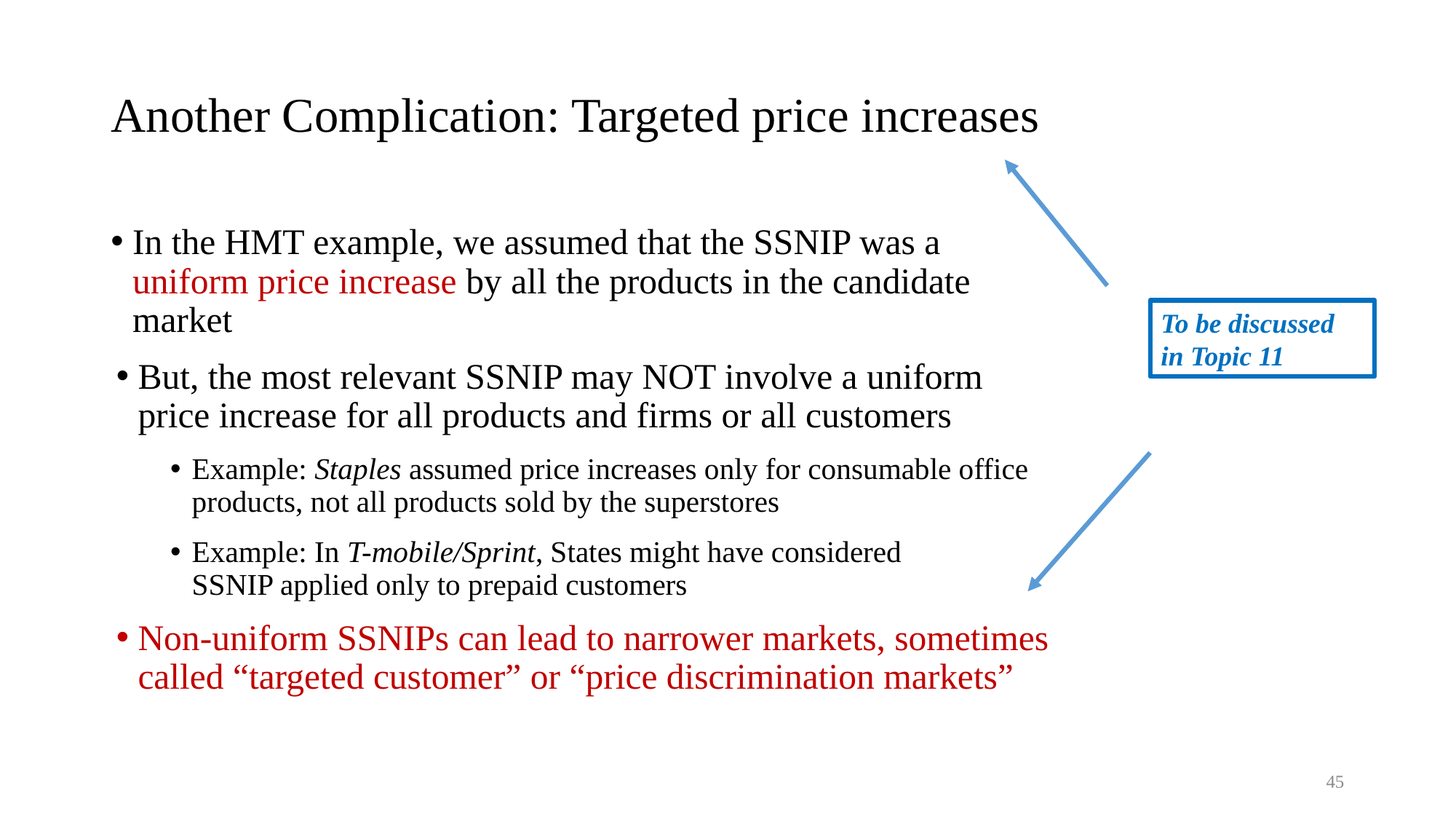

# Another Complication: Targeted price increases
In the HMT example, we assumed that the SSNIP was a uniform price increase by all the products in the candidate market
But, the most relevant SSNIP may NOT involve a uniform price increase for all products and firms or all customers
Example: Staples assumed price increases only for consumable office products, not all products sold by the superstores
Example: In T-mobile/Sprint, States might have considered
SSNIP applied only to prepaid customers
Non-uniform SSNIPs can lead to narrower markets, sometimes called “targeted customer” or “price discrimination markets”

To be discussed in Topic 11
45